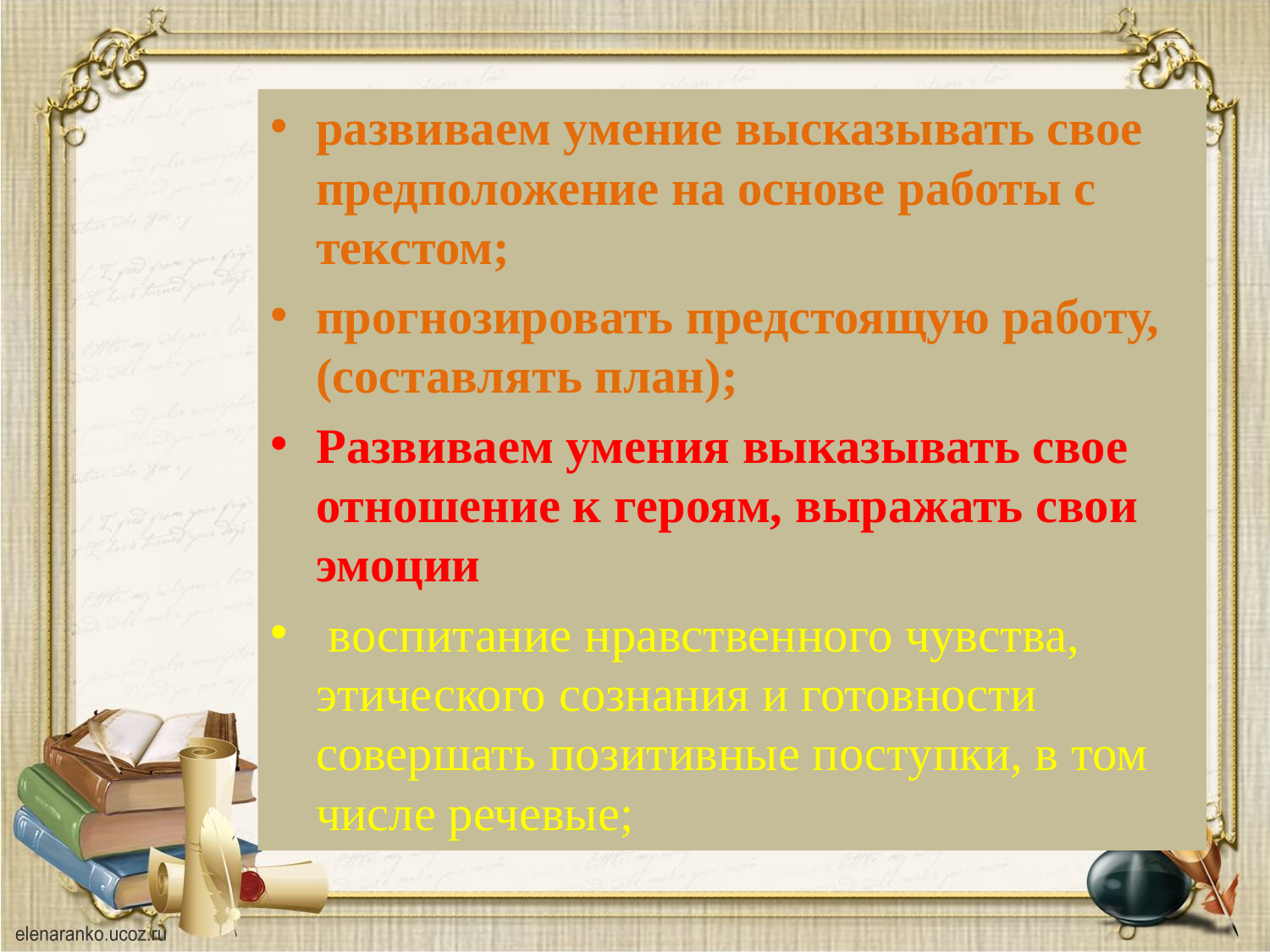

развиваем умение высказывать свое предположение на основе работы с текстом;
прогнозировать предстоящую работу, (составлять план);
Развиваем умения выказывать свое отношение к героям, выражать свои эмоции
 воспитание нравственного чувства, этического сознания и готовности совершать позитивные поступки, в том числе речевые;